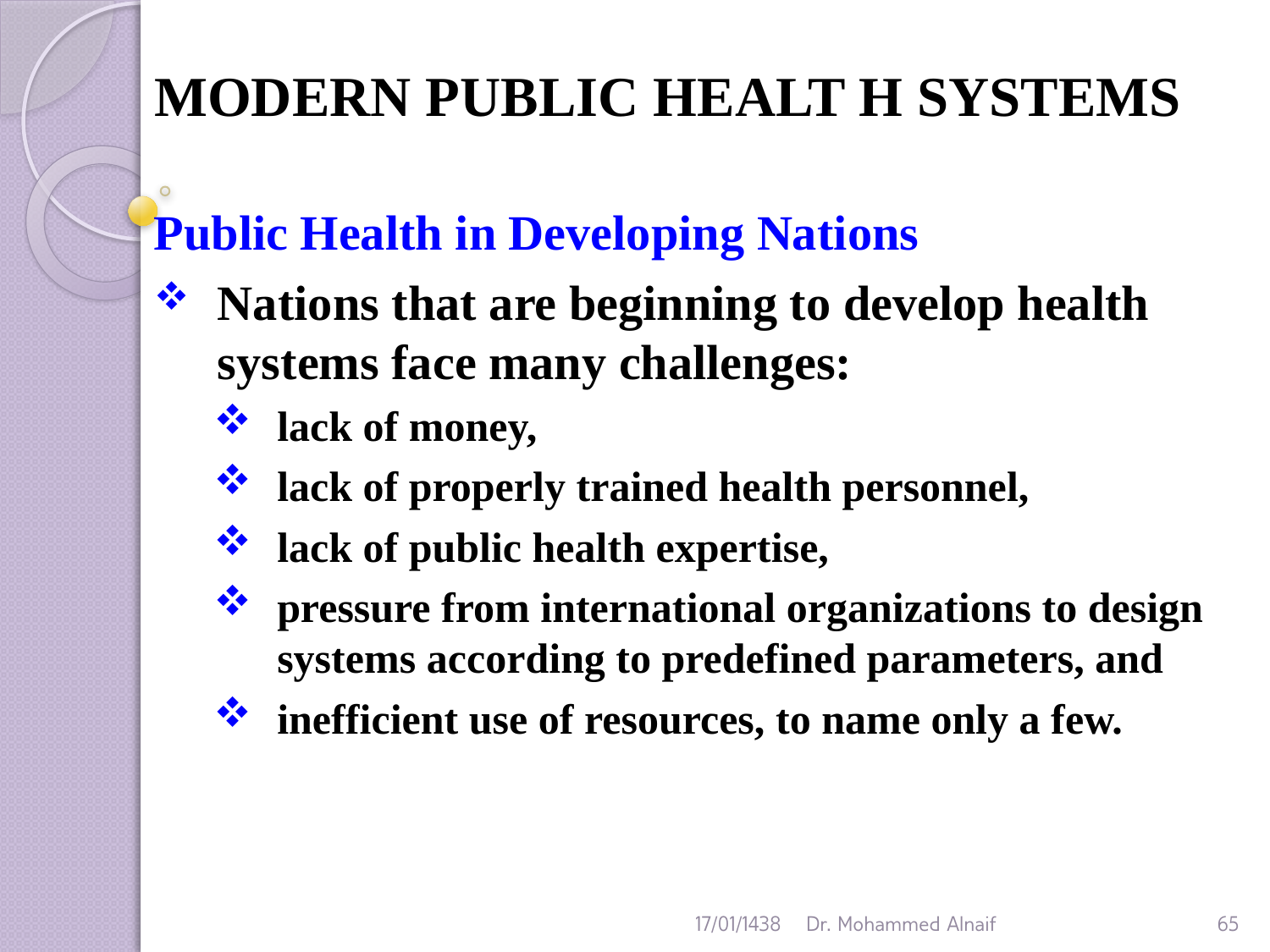

# MODERN PUBLIC HEALT H SYSTEMS
Public Health in Developing Nations
Nations that are beginning to develop health systems face many challenges:
lack of money,
lack of properly trained health personnel,
lack of public health expertise,
pressure from international organizations to design systems according to predefined parameters, and
inefficient use of resources, to name only a few.
17/01/1438
Dr. Mohammed Alnaif
65